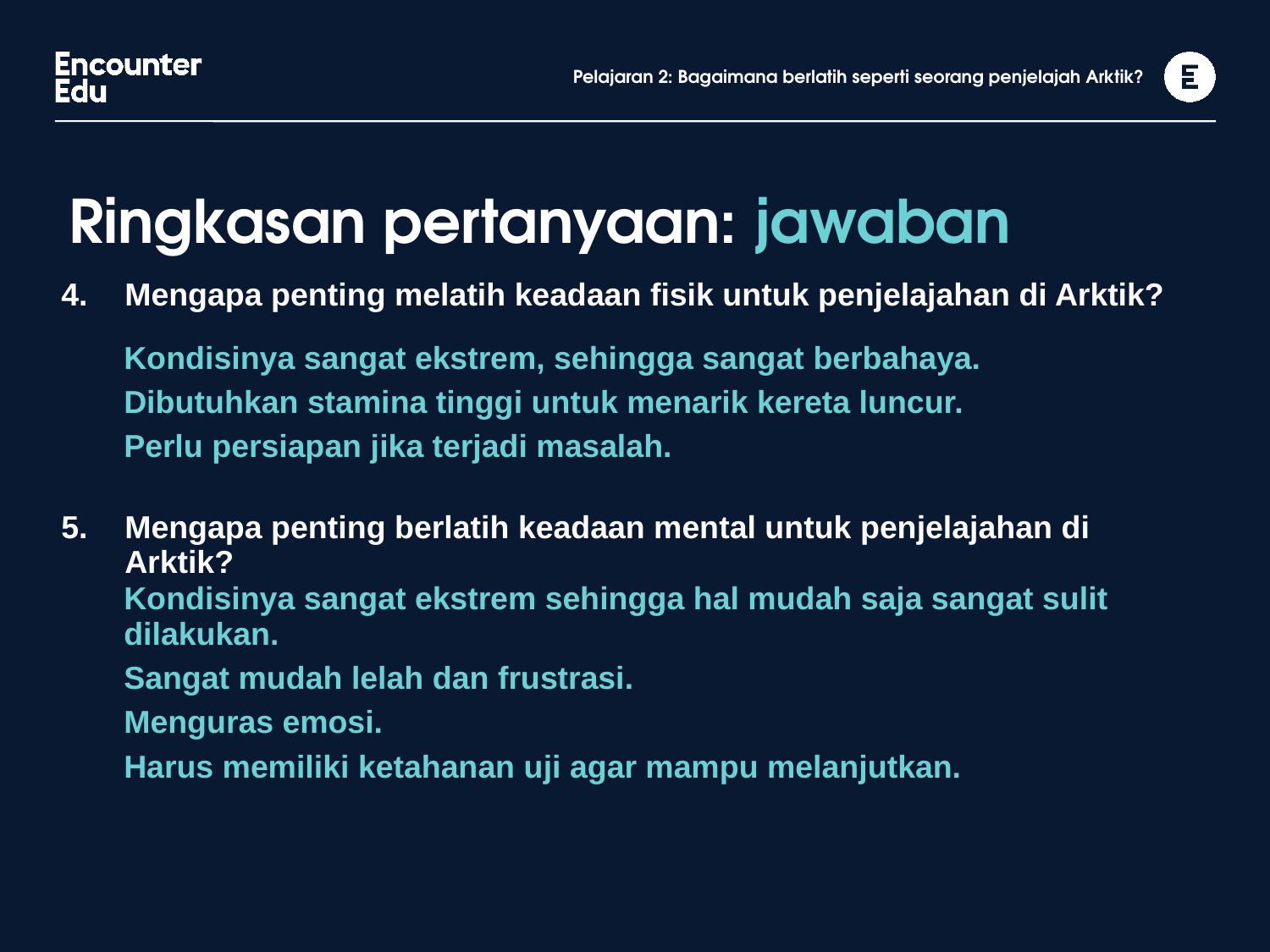

# Pelajaran 2: Bagaimana berlatih seperti seorang penjelajah Arktik?
Ringkasan pertanyaan: jawaban
| Mengapa penting melatih keadaan fisik untuk penjelajahan di Arktik? |
| --- |
| Kondisinya sangat ekstrem, sehingga sangat berbahaya. Dibutuhkan stamina tinggi untuk menarik kereta luncur. Perlu persiapan jika terjadi masalah. |
| Mengapa penting berlatih keadaan mental untuk penjelajahan di Arktik? |
| Kondisinya sangat ekstrem sehingga hal mudah saja sangat sulit dilakukan. Sangat mudah lelah dan frustrasi. Menguras emosi. Harus memiliki ketahanan uji agar mampu melanjutkan. |
|  |
|  |